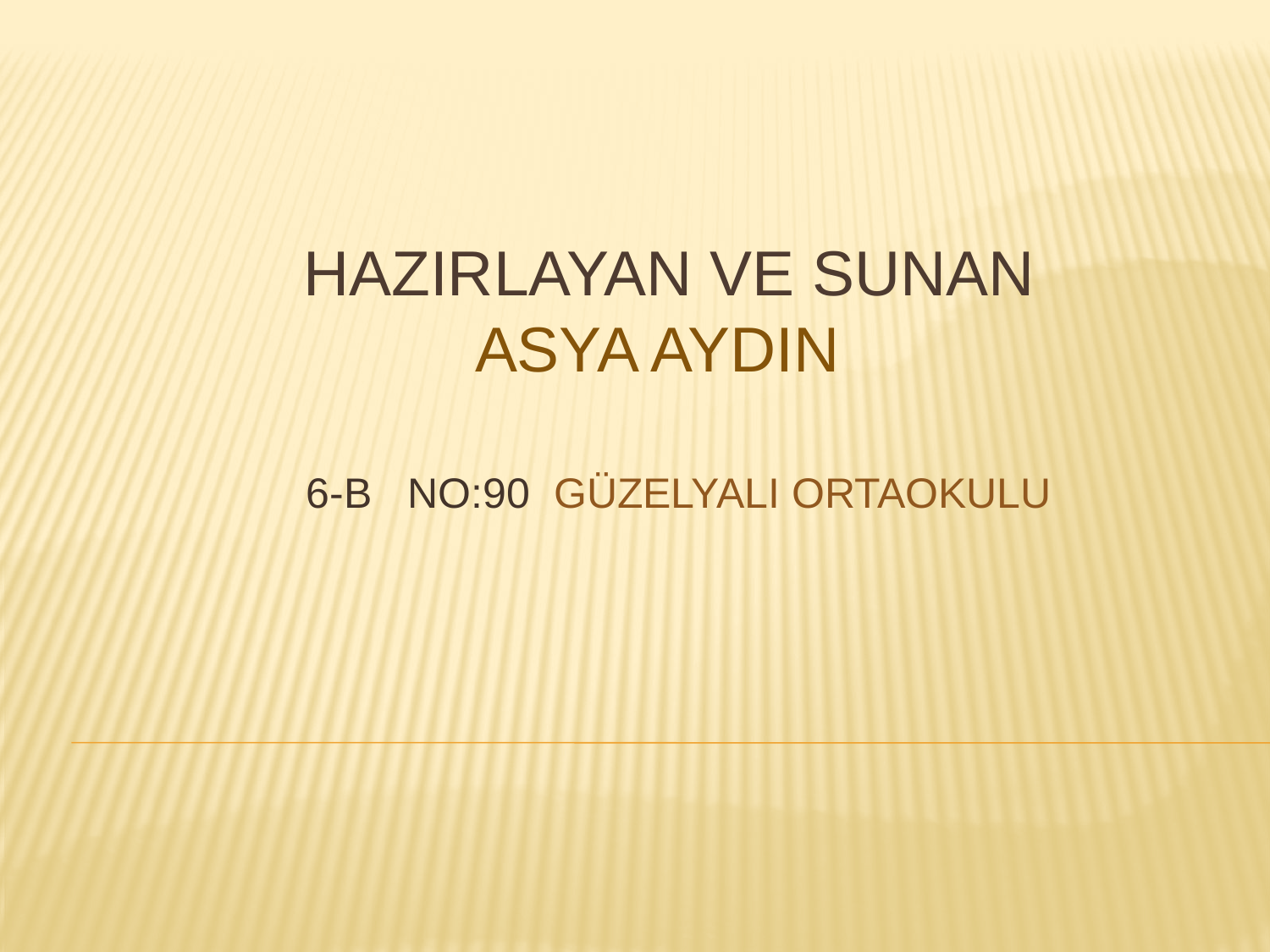

# HAZIRLAYAN VE SUNAN ASYA AYDIN
                     6-B   NO:90  GÜZELYALI ORTAOKULU